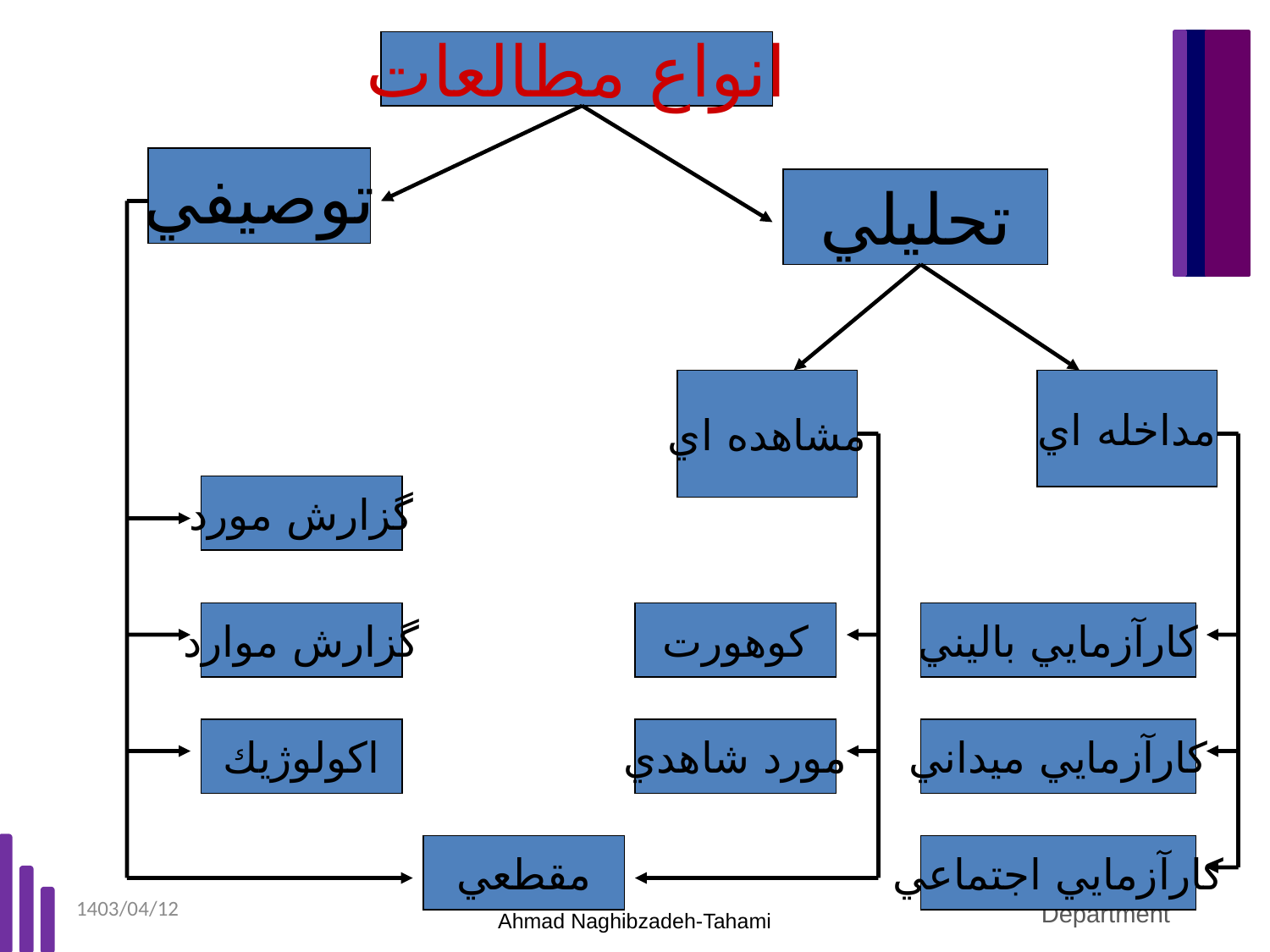

انواع مطالعات

توصيفي
تحليلي

مشاهده اي
مداخله اي

گزارش مورد

گزارش موارد
كوهورت
كارآزمايي باليني

اكولوژيك
مورد شاهدي
كارآزمايي ميداني

مقطعي
كارآزمايي اجتماعي

1403/04/12
Ahmad Naghibzadeh-Tahami